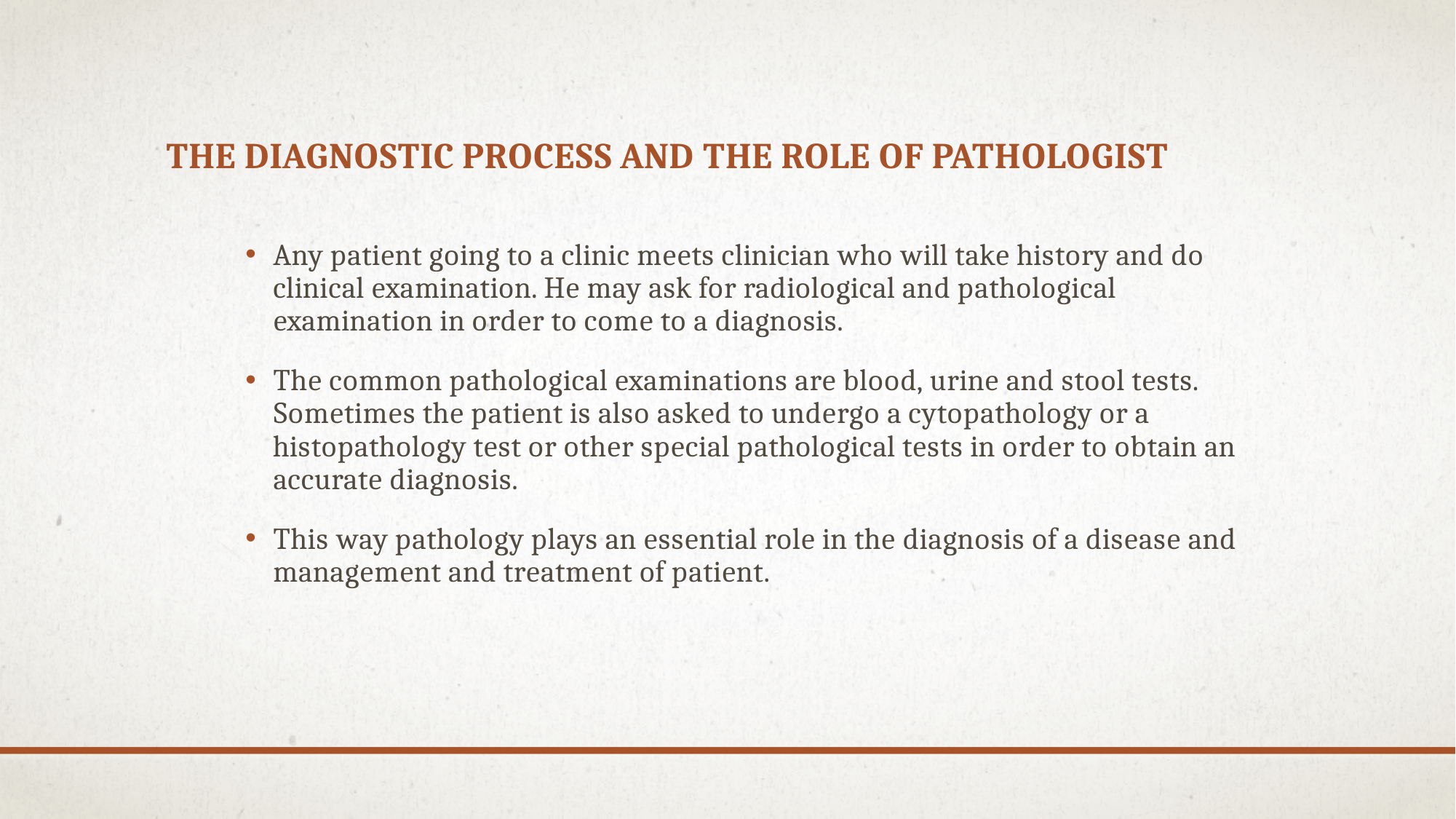

# The diagnostic process and the role of pathologist

Any patient going to a clinic meets clinician who will take history and do  clinical examination. He may ask for radiological and pathological examination in order to come to a diagnosis.
The common pathological examinations are blood, urine and stool tests. Sometimes the patient is also asked to undergo a cytopathology or a histopathology test or other special pathological tests in order to obtain an accurate diagnosis.
This way pathology plays an essential role in the diagnosis of a disease and management and treatment of patient.